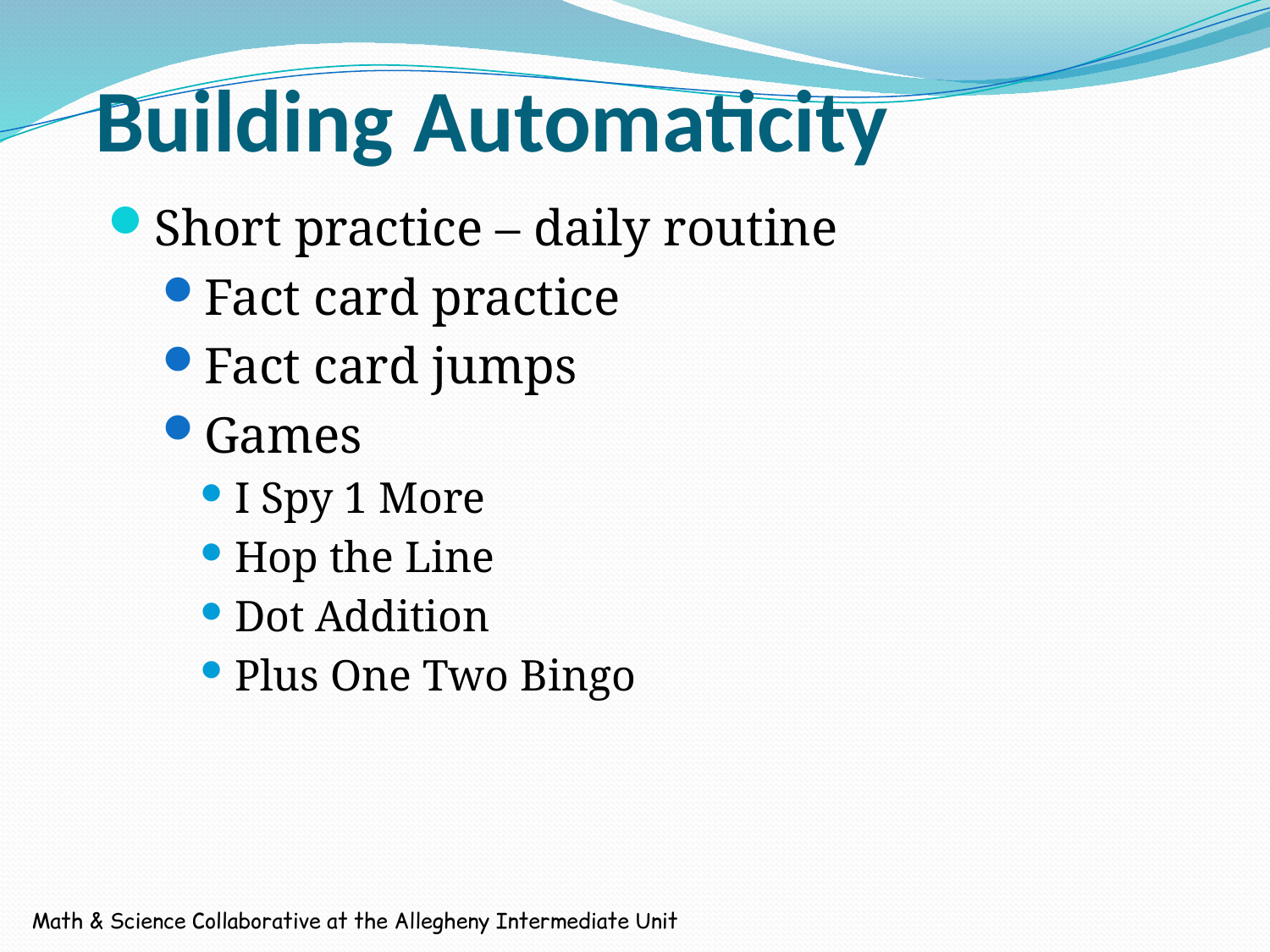

# Building Automaticity
Short practice – daily routine
Fact card practice
Fact card jumps
Games
I Spy 1 More
Hop the Line
Dot Addition
Plus One Two Bingo
Math & Science Collaborative at the Allegheny Intermediate Unit